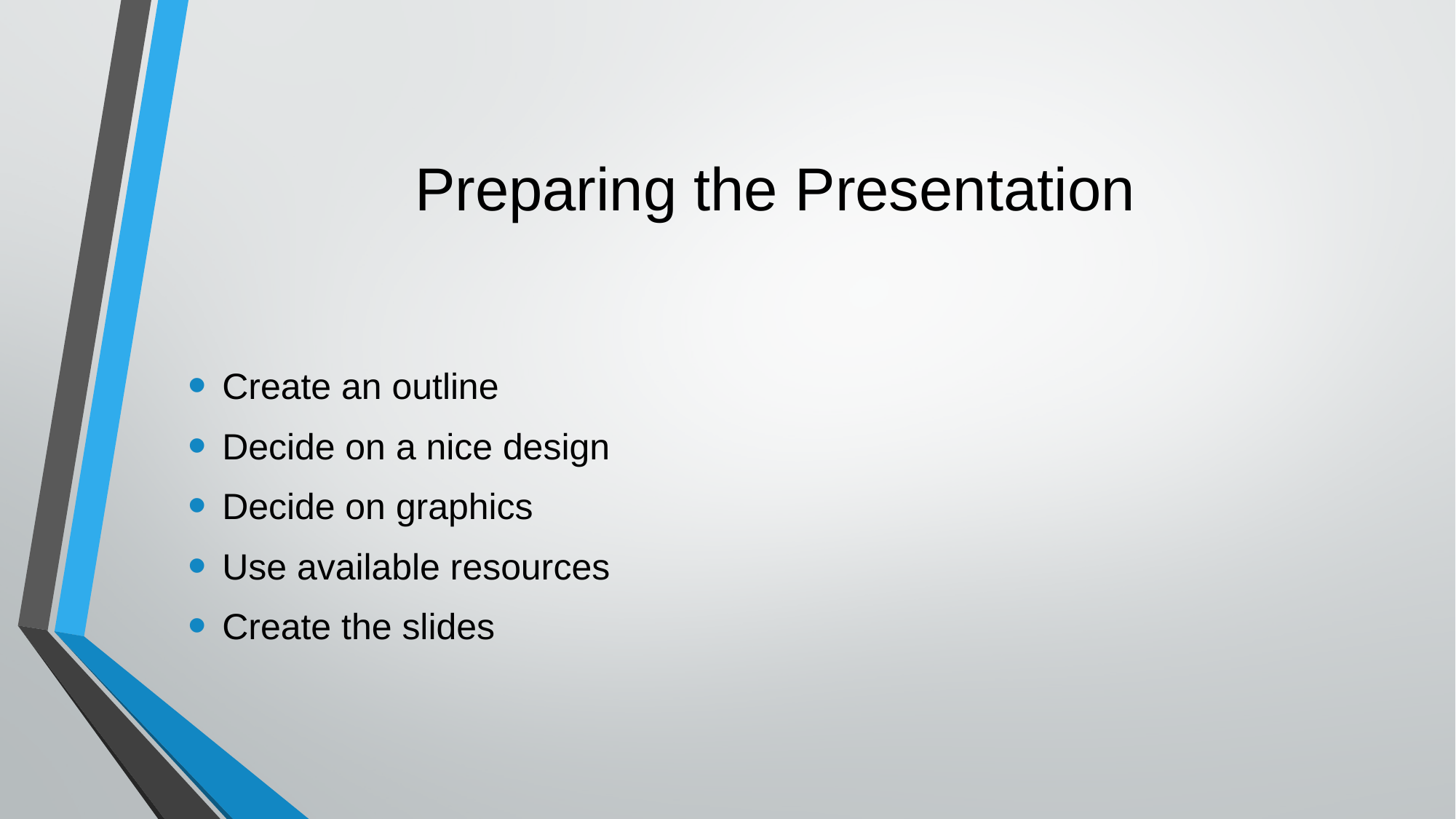

# Preparing the Presentation
Create an outline
Decide on a nice design
Decide on graphics
Use available resources
Create the slides